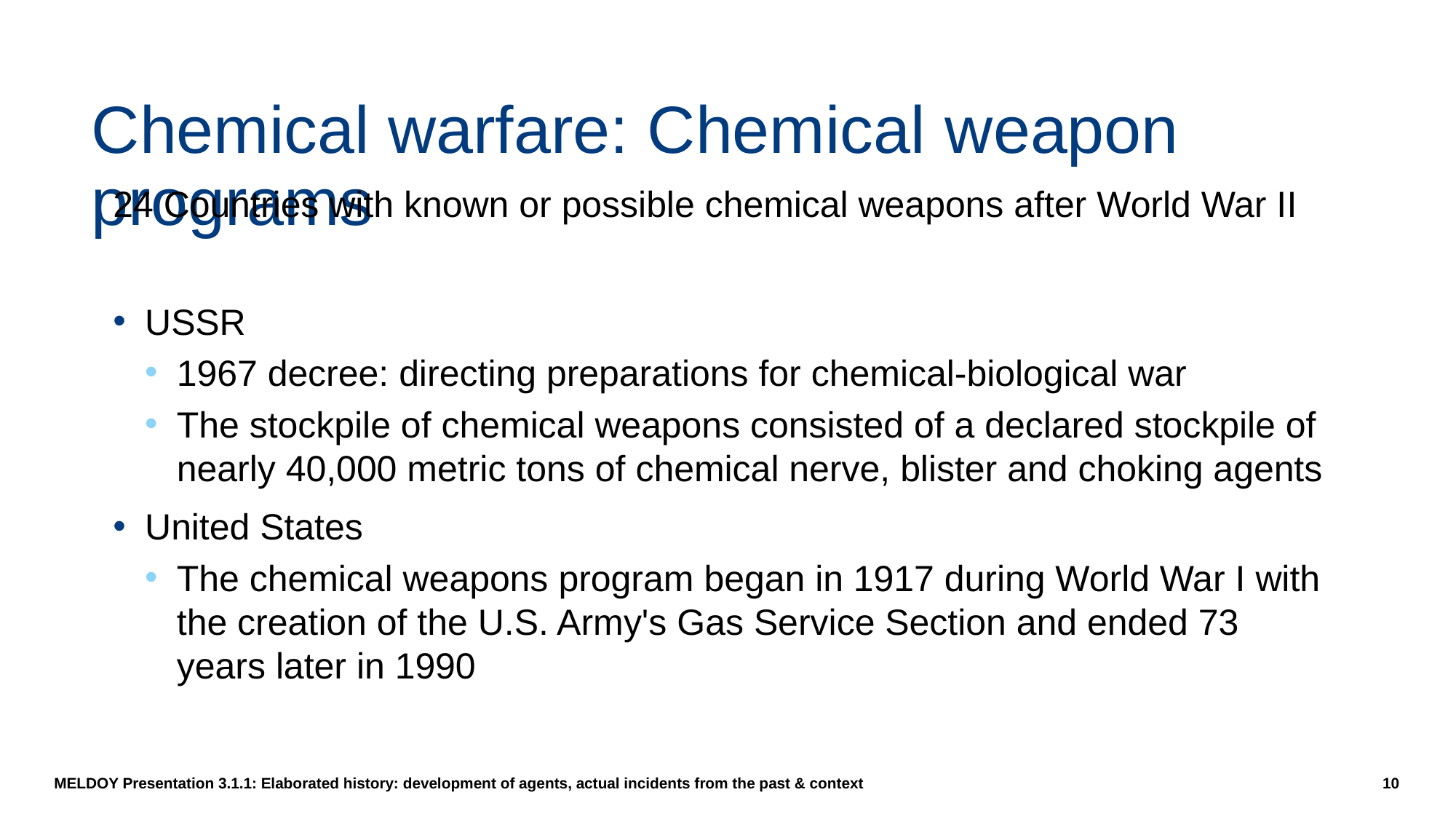

# Chemical warfare: Chemical weapon programs
24 Countries with known or possible chemical weapons after World War II

USSR
1967 decree: directing preparations for chemical-biological war
The stockpile of chemical weapons consisted of a declared stockpile of nearly 40,000 metric tons of chemical nerve, blister and choking agents
United States
The chemical weapons program began in 1917 during World War I with the creation of the U.S. Army's Gas Service Section and ended 73 years later in 1990
MELDOY Presentation 3.1.1: Elaborated history: development of agents, actual incidents from the past & context
10